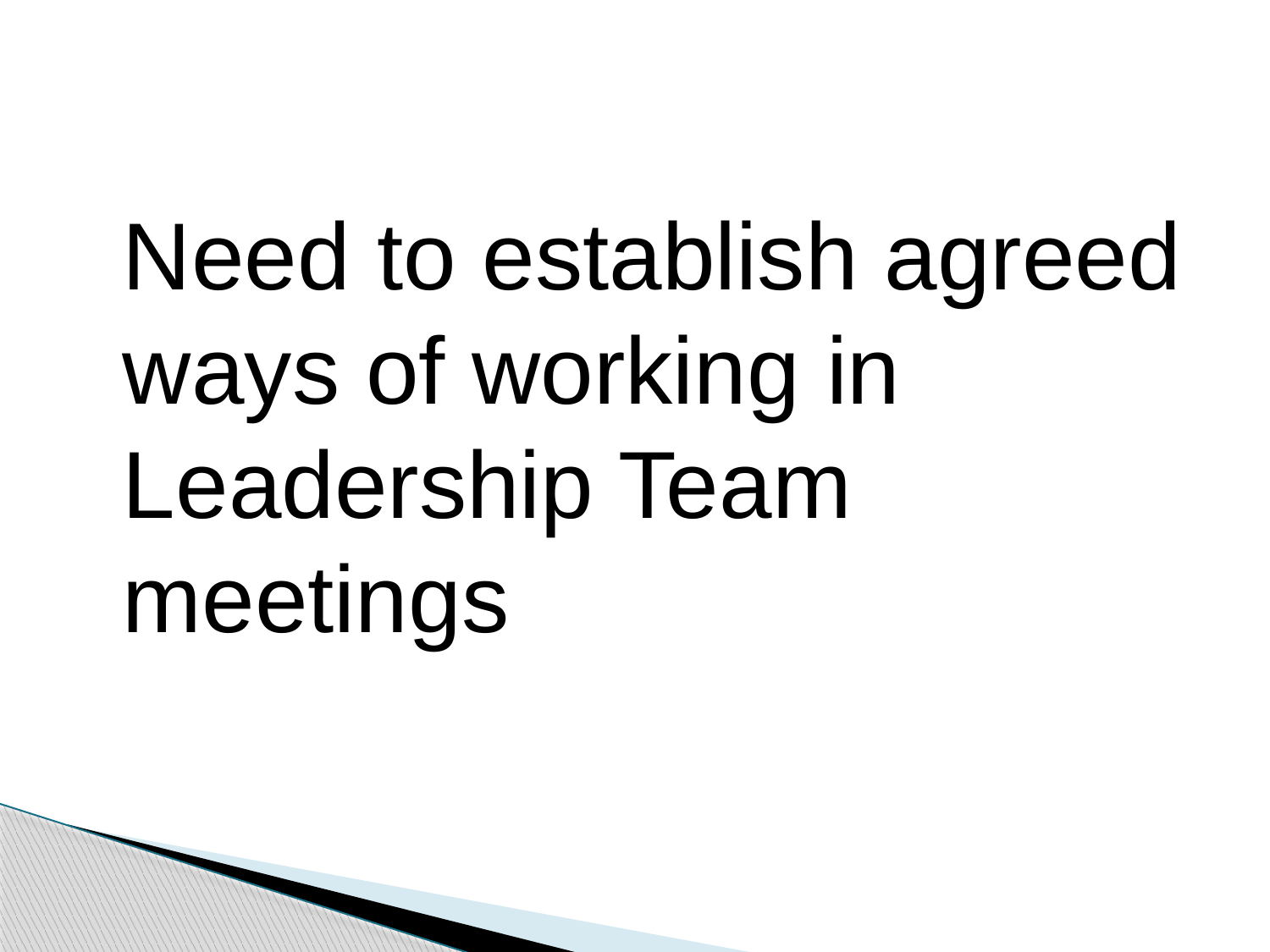

Need to establish agreed ways of working in Leadership Team meetings